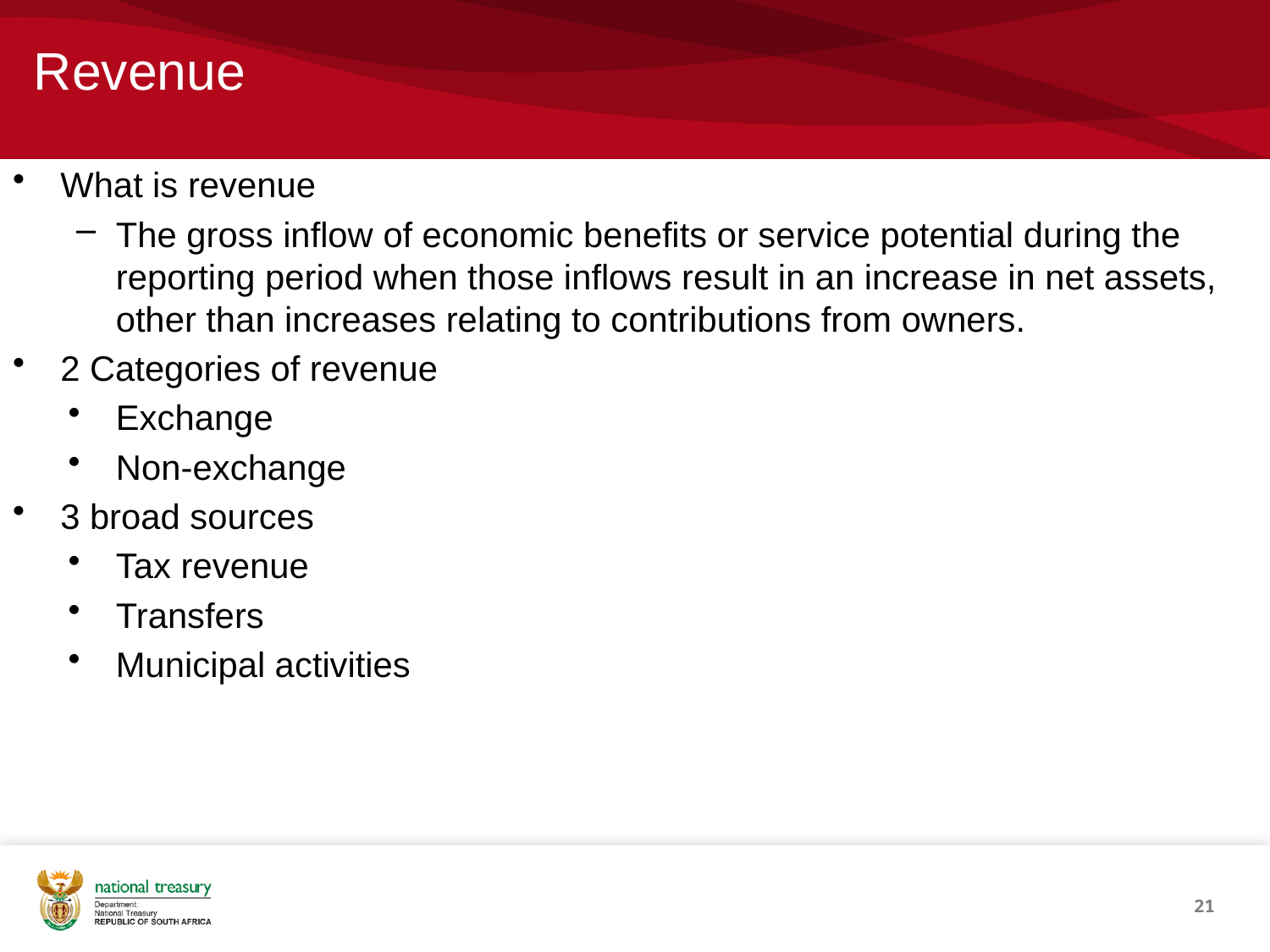

# Revenue
What is revenue
The gross inflow of economic benefits or service potential during the reporting period when those inflows result in an increase in net assets, other than increases relating to contributions from owners.
2 Categories of revenue
Exchange
Non-exchange
3 broad sources
Tax revenue
Transfers
Municipal activities

21